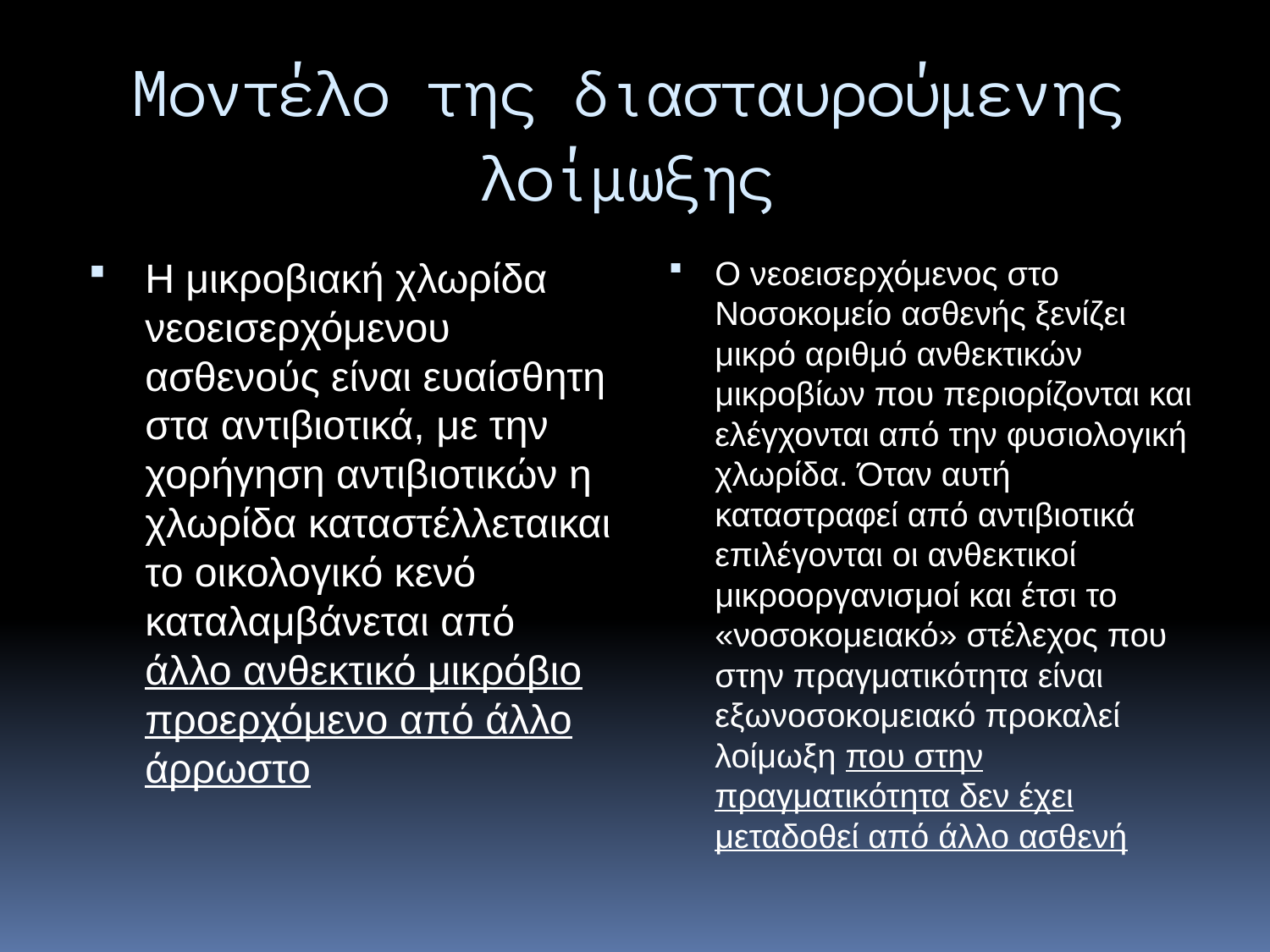

# Μοντέλο της διασταυρούμενης λοίμωξης
Η μικροβιακή χλωρίδα νεοεισερχόμενου ασθενούς είναι ευαίσθητη στα αντιβιοτικά, με την χορήγηση αντιβιοτικών η χλωρίδα καταστέλλεταικαι το οικολογικό κενό καταλαμβάνεται από άλλο ανθεκτικό μικρόβιο προερχόμενο από άλλο άρρωστο
Ο νεοεισερχόμενος στο Νοσοκομείο ασθενής ξενίζει μικρό αριθμό ανθεκτικών μικροβίων που περιορίζονται και ελέγχονται από την φυσιολογική χλωρίδα. Όταν αυτή καταστραφεί από αντιβιοτικά επιλέγονται οι ανθεκτικοί μικροοργανισμοί και έτσι το «νοσοκομειακό» στέλεχος που στην πραγματικότητα είναι εξωνοσοκομειακό προκαλεί λοίμωξη που στην πραγματικότητα δεν έχει μεταδοθεί από άλλο ασθενή